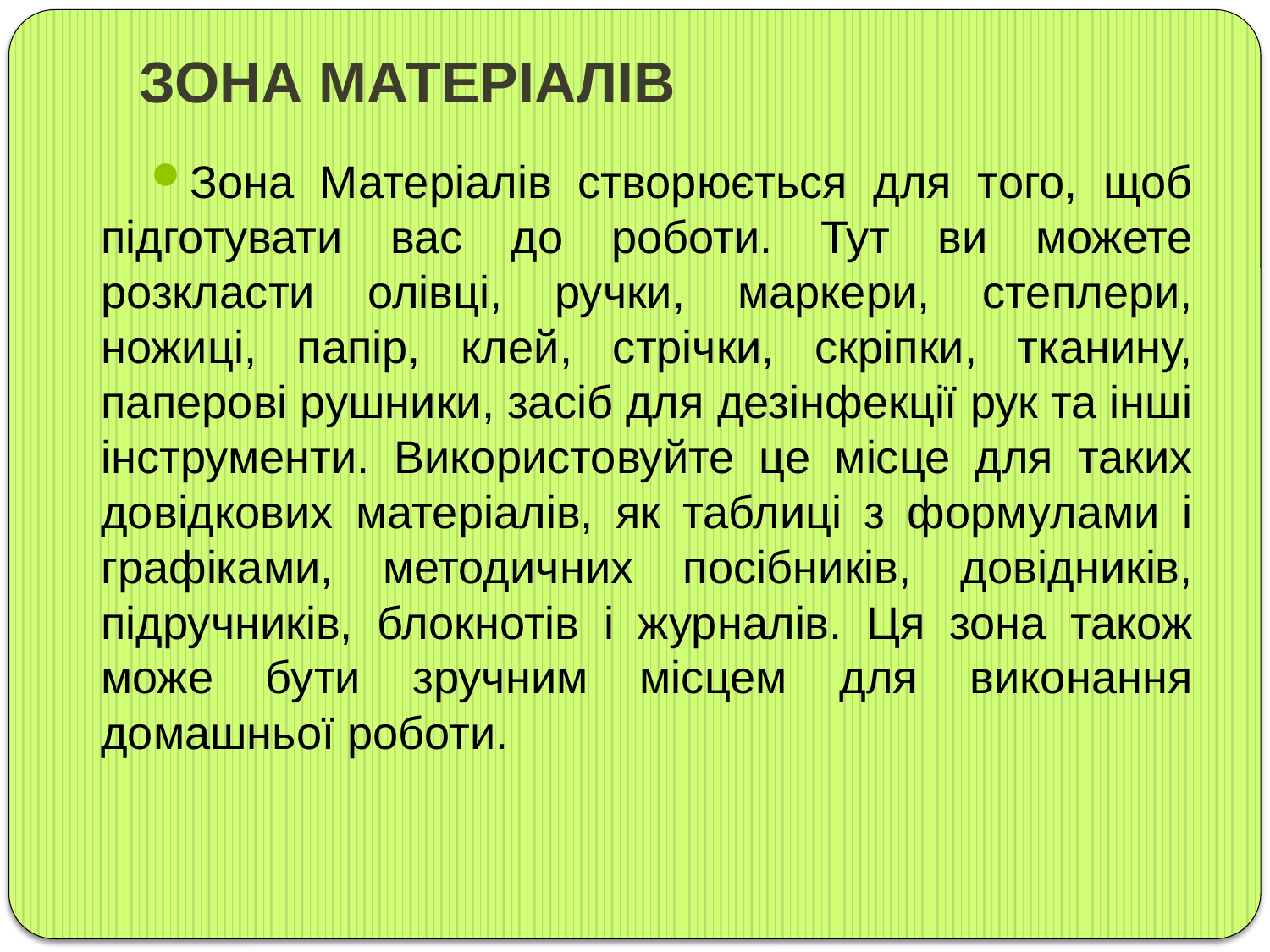

# ЗОНА МАТЕРІАЛІВ
Зона Матеріалів створюється для того, щоб підготувати вас до роботи. Тут ви можете розкласти олівці, ручки, маркери, степлери, ножиці, папір, клей, стрічки, скріпки, тканину, паперові рушники, засіб для дезінфекції рук та інші інструменти. Використовуйте це місце для таких довідкових матеріалів, як таблиці з формулами і графіками, методичних посібників, довідників, підручників, блокнотів і журналів. Ця зона також може бути зручним місцем для виконання домашньої роботи.